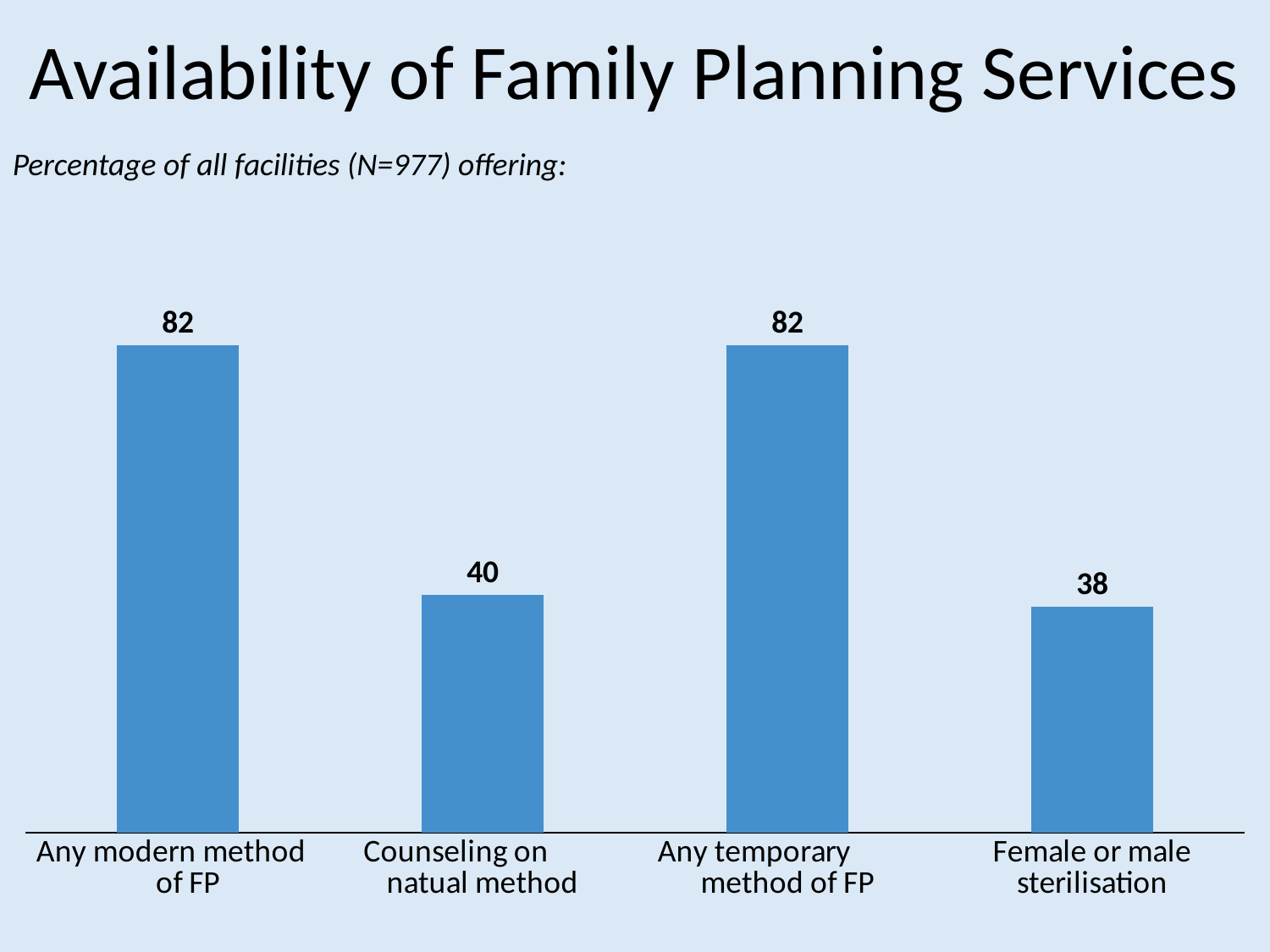

Availability of Family Planning Services
Percentage of all facilities (N=977) offering:

### Chart

| Category | Series 1 |
|---|---|
| Any modern method      of FP | 82.0 |
| Counseling on         natual method | 40.0 |
| Any temporary           method of FP | 82.0 |
| Female or male sterilisation | 38.0 |